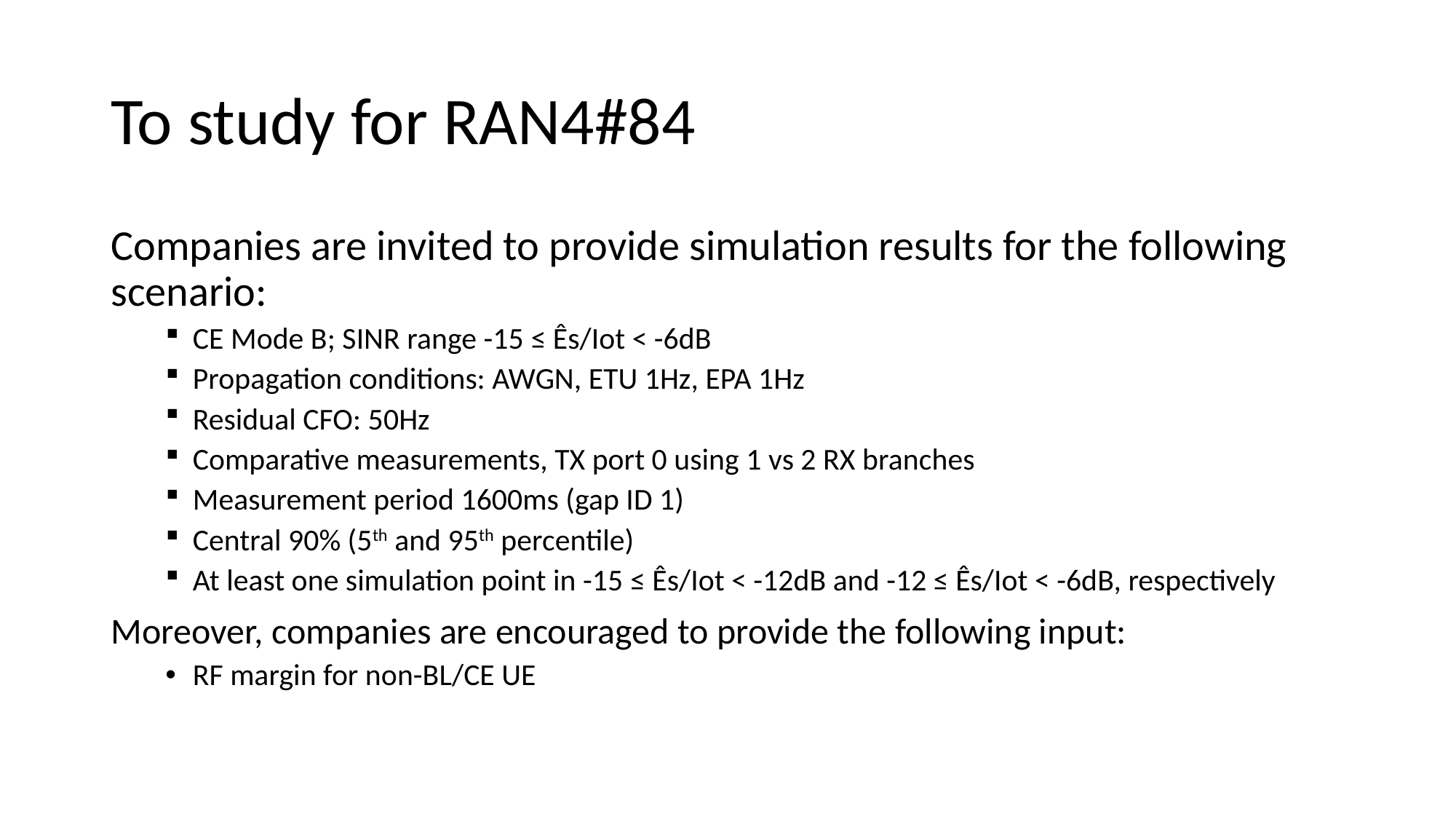

# To study for RAN4#84
Companies are invited to provide simulation results for the following scenario:
CE Mode B; SINR range -15 ≤ Ês/Iot < -6dB
Propagation conditions: AWGN, ETU 1Hz, EPA 1Hz
Residual CFO: 50Hz
Comparative measurements, TX port 0 using 1 vs 2 RX branches
Measurement period 1600ms (gap ID 1)
Central 90% (5th and 95th percentile)
At least one simulation point in -15 ≤ Ês/Iot < -12dB and -12 ≤ Ês/Iot < -6dB, respectively
Moreover, companies are encouraged to provide the following input:
RF margin for non-BL/CE UE